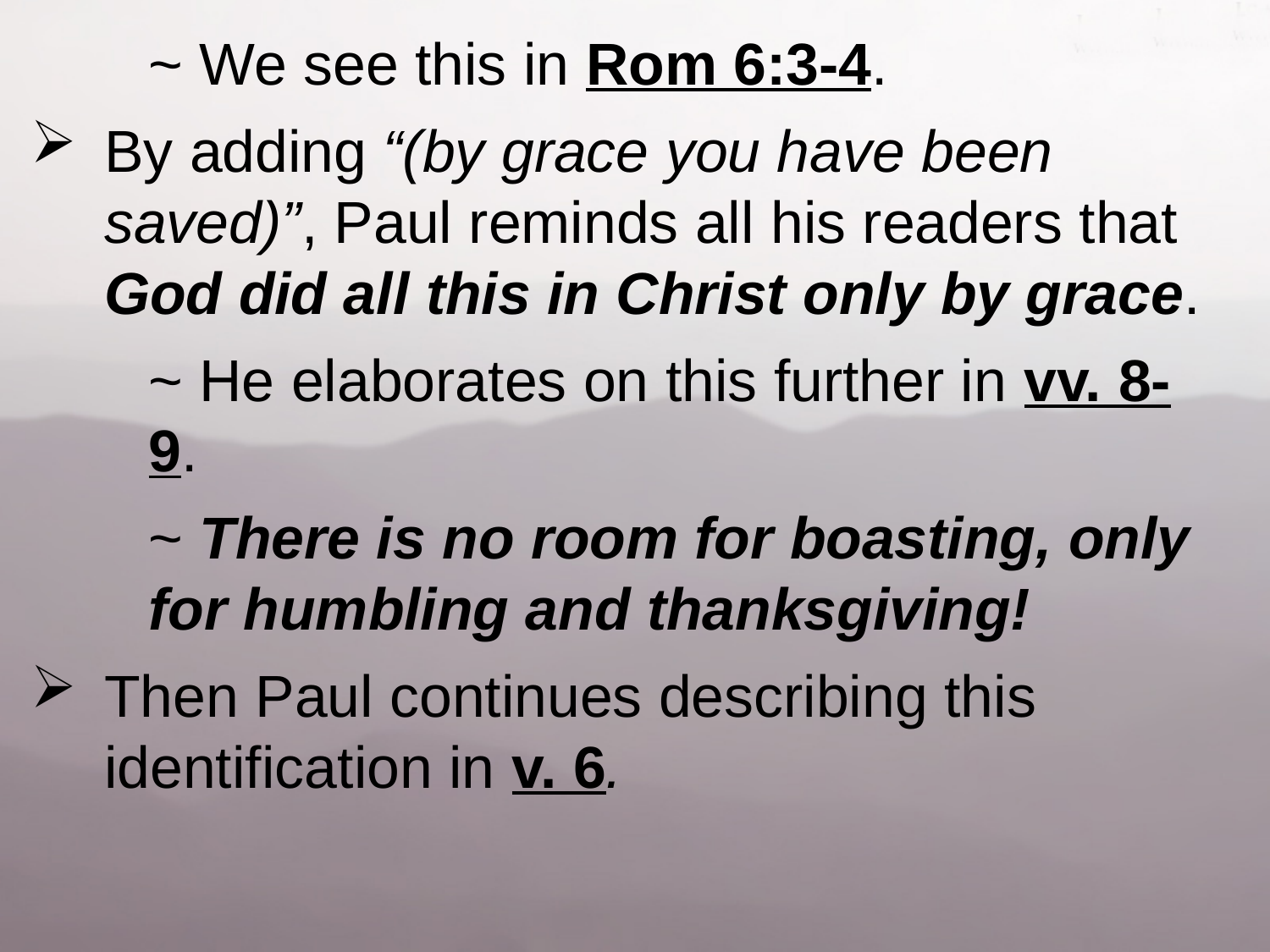

~ We see this in Rom 6:3-4.
By adding “(by grace you have been saved)”, Paul reminds all his readers that God did all this in Christ only by grace.
		~ He elaborates on this further in vv. 8-					9.
		~ There is no room for boasting, only 						for humbling and thanksgiving!
Then Paul continues describing this identification in v. 6.